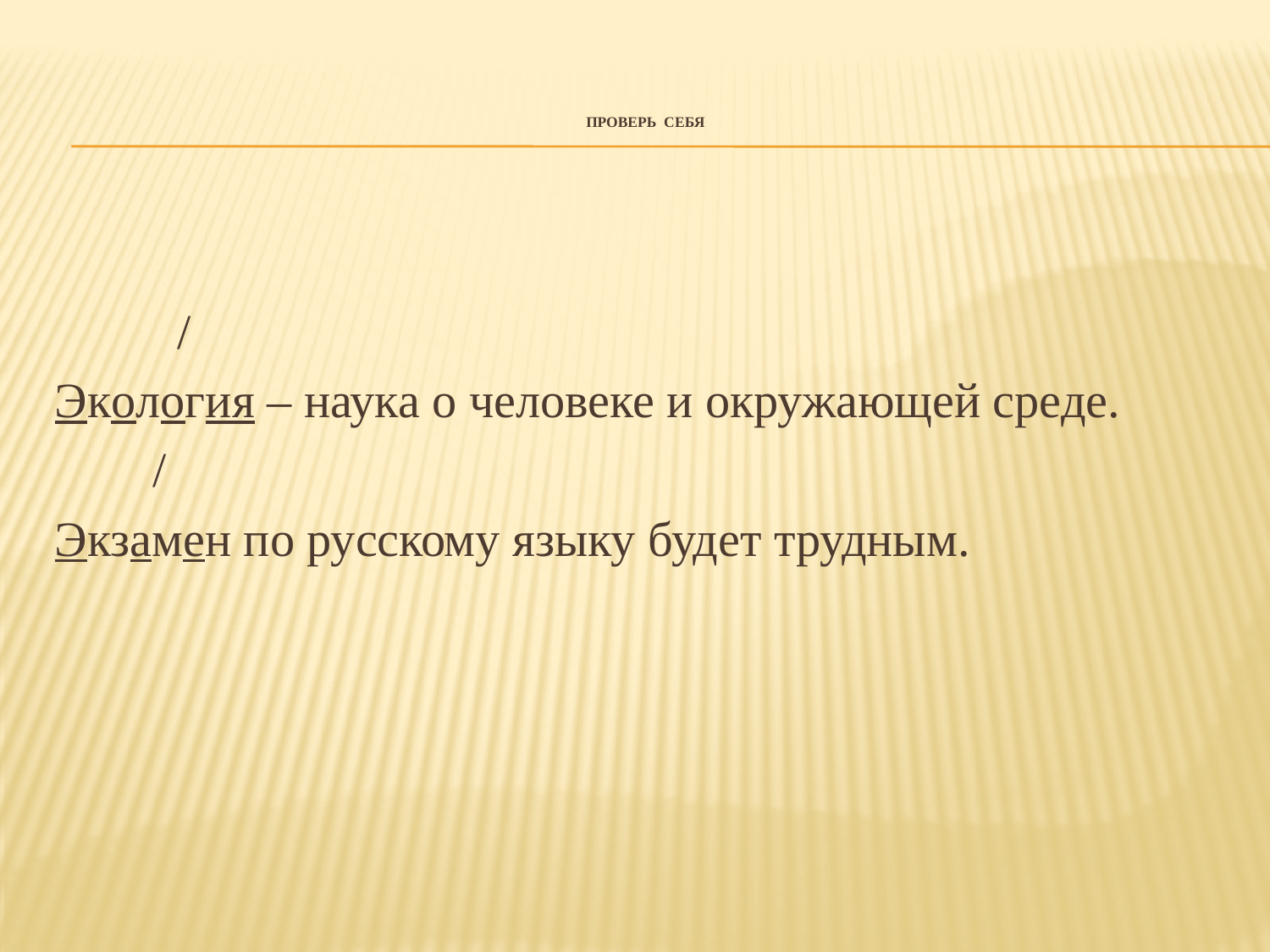

# ПРОВЕРЬ  СЕБЯ

          /
Экология – наука о человеке и окружающей среде.
        /
Экзамен по русскому языку будет трудным.